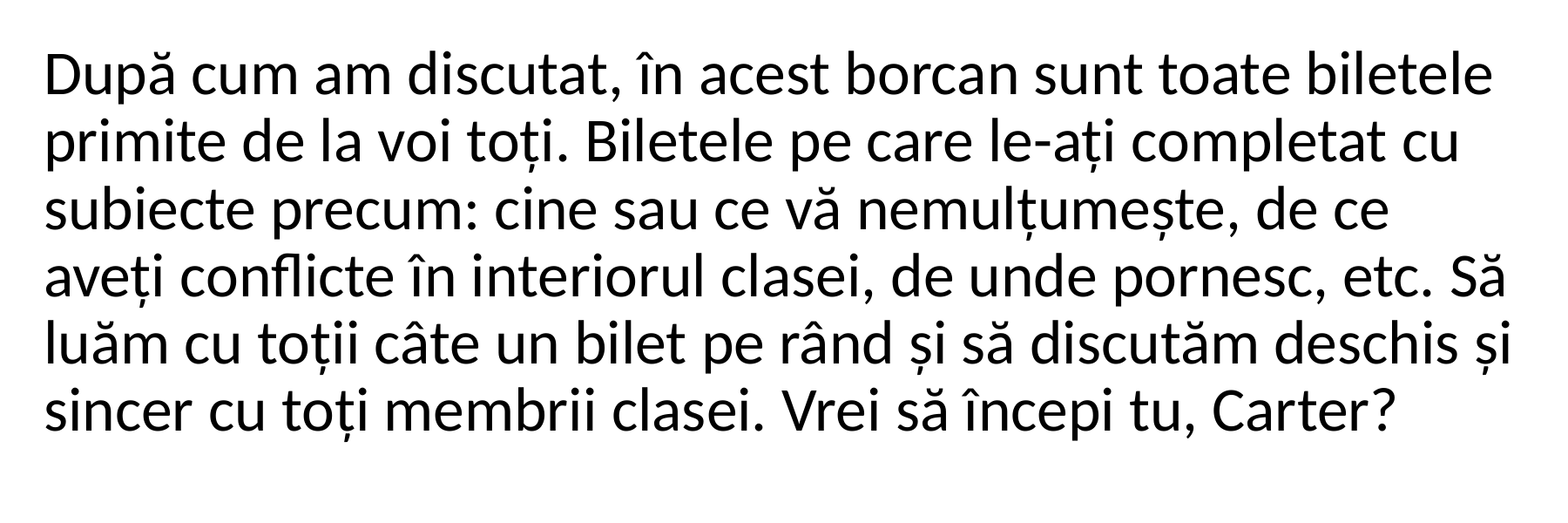

După cum am discutat, în acest borcan sunt toate biletele primite de la voi toți. Biletele pe care le-ați completat cu subiecte precum: cine sau ce vă nemulțumește, de ce aveți conflicte în interiorul clasei, de unde pornesc, etc. Să luăm cu toții câte un bilet pe rând și să discutăm deschis și sincer cu toți membrii clasei. Vrei să începi tu, Carter?